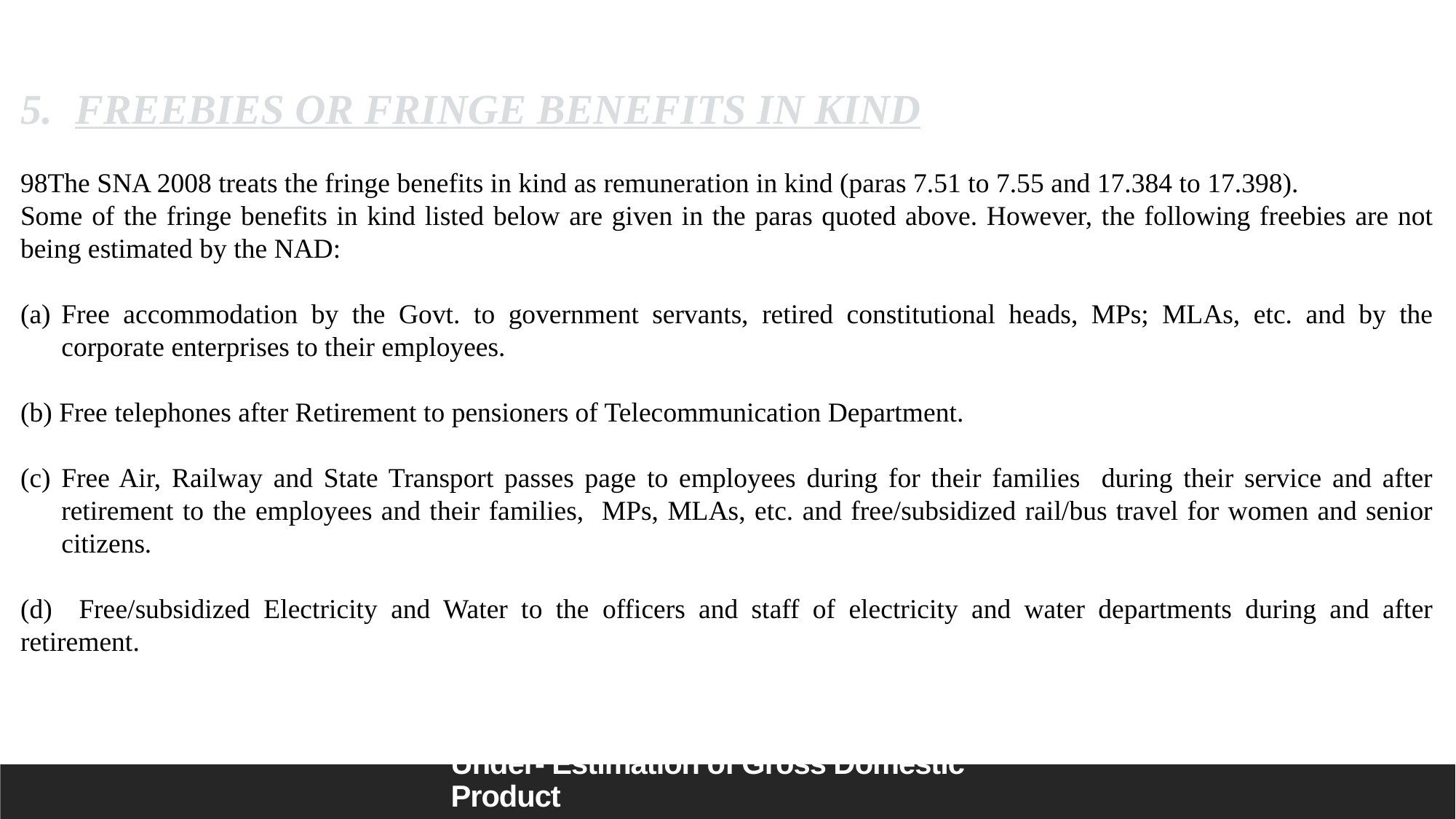

FREEBIES OR FRINGE BENEFITS IN KIND

98The SNA 2008 treats the fringe benefits in kind as remuneration in kind (paras 7.51 to 7.55 and 17.384 to 17.398).
Some of the fringe benefits in kind listed below are given in the paras quoted above. However, the following freebies are not being estimated by the NAD:

Free accommodation by the Govt. to government servants, retired constitutional heads, MPs; MLAs, etc. and by the corporate enterprises to their employees.

(b) Free telephones after Retirement to pensioners of Telecommunication Department.

Free Air, Railway and State Transport passes page to employees during for their families  during their service and after retirement to the employees and their families,  MPs, MLAs, etc. and free/subsidized rail/bus travel for women and senior citizens.

(d)  Free/subsidized Electricity and Water to the officers and staff of electricity and water departments during and after retirement.

Under- Estimation of Gross Domestic Product